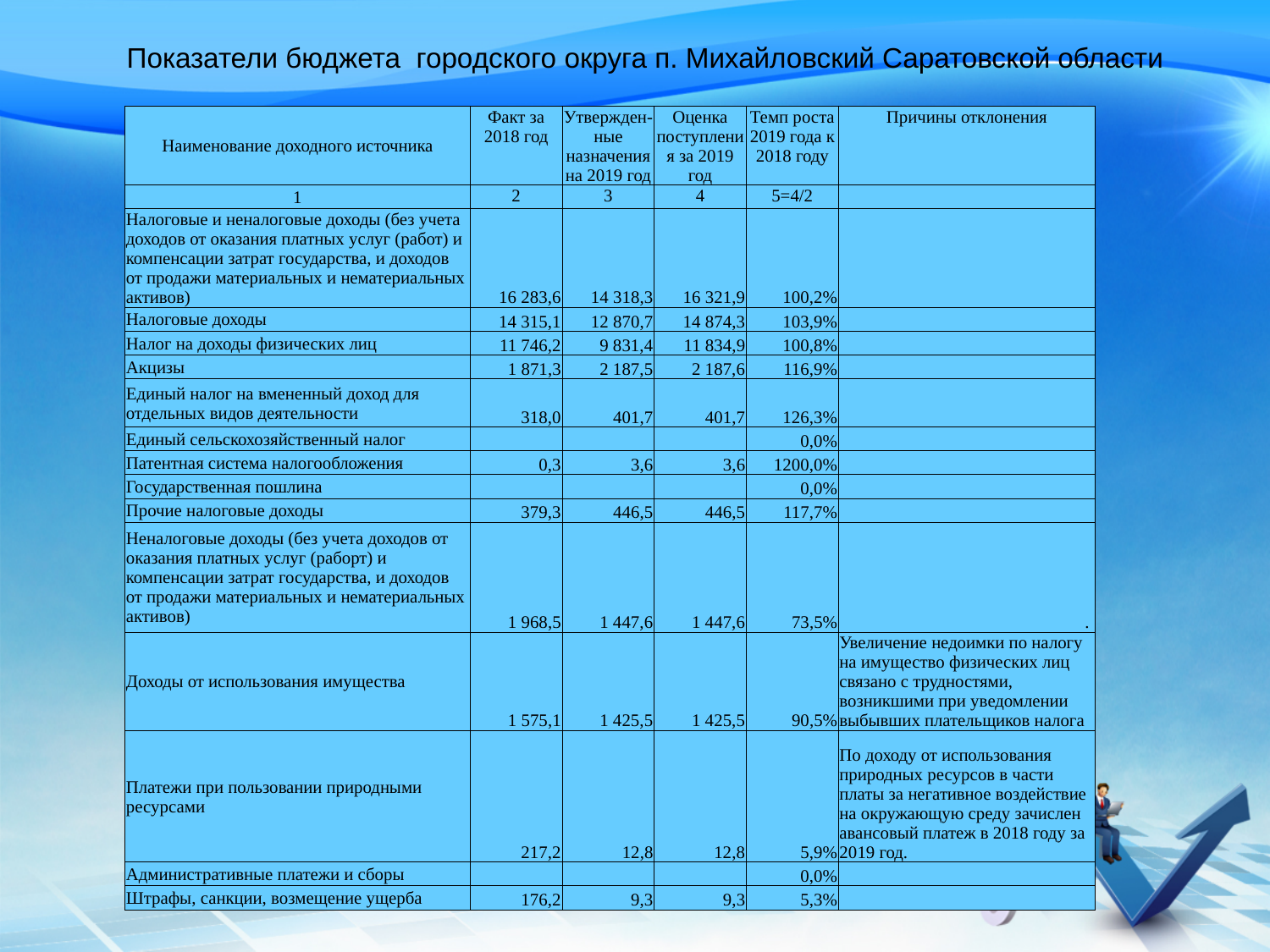

# Показатели бюджета  городского округа п. Михайловский Саратовской области
| Наименование доходного источника | Факт за 2018 год | Утвержден-ные назначения на 2019 год | Оценка поступления за 2019 год | Темп роста 2019 года к 2018 году | Причины отклонения |
| --- | --- | --- | --- | --- | --- |
| 1 | 2 | 3 | 4 | 5=4/2 |  |
| Налоговые и неналоговые доходы (без учета доходов от оказания платных услуг (работ) и компенсации затрат государства, и доходов от продажи материальных и нематериальных активов) | 16 283,6 | 14 318,3 | 16 321,9 | 100,2% |  |
| Налоговые доходы | 14 315,1 | 12 870,7 | 14 874,3 | 103,9% |  |
| Налог на доходы физических лиц | 11 746,2 | 9 831,4 | 11 834,9 | 100,8% |  |
| Акцизы | 1 871,3 | 2 187,5 | 2 187,6 | 116,9% |  |
| Единый налог на вмененный доход для отдельных видов деятельности | 318,0 | 401,7 | 401,7 | 126,3% |  |
| Единый сельскохозяйственный налог |  |  |  | 0,0% |  |
| Патентная система налогообложения | 0,3 | 3,6 | 3,6 | 1200,0% |  |
| Государственная пошлина |  |  |  | 0,0% |  |
| Прочие налоговые доходы | 379,3 | 446,5 | 446,5 | 117,7% |  |
| Неналоговые доходы (без учета доходов от оказания платных услуг (раборт) и компенсации затрат государства, и доходов от продажи материальных и нематериальных активов) | 1 968,5 | 1 447,6 | 1 447,6 | 73,5% | . |
| Доходы от использования имущества | 1 575,1 | 1 425,5 | 1 425,5 | 90,5% | Увеличение недоимки по налогу на имущество физических лиц связано с трудностями, возникшими при уведомлении выбывших плательщиков налога |
| Платежи при пользовании природными ресурсами | 217,2 | 12,8 | 12,8 | 5,9% | По доходу от использования природных ресурсов в части платы за негативное воздействие на окружающую среду зачислен авансовый платеж в 2018 году за 2019 год. |
| Административные платежи и сборы |  |  |  | 0,0% |  |
| Штрафы, санкции, возмещение ущерба | 176,2 | 9,3 | 9,3 | 5,3% |  |